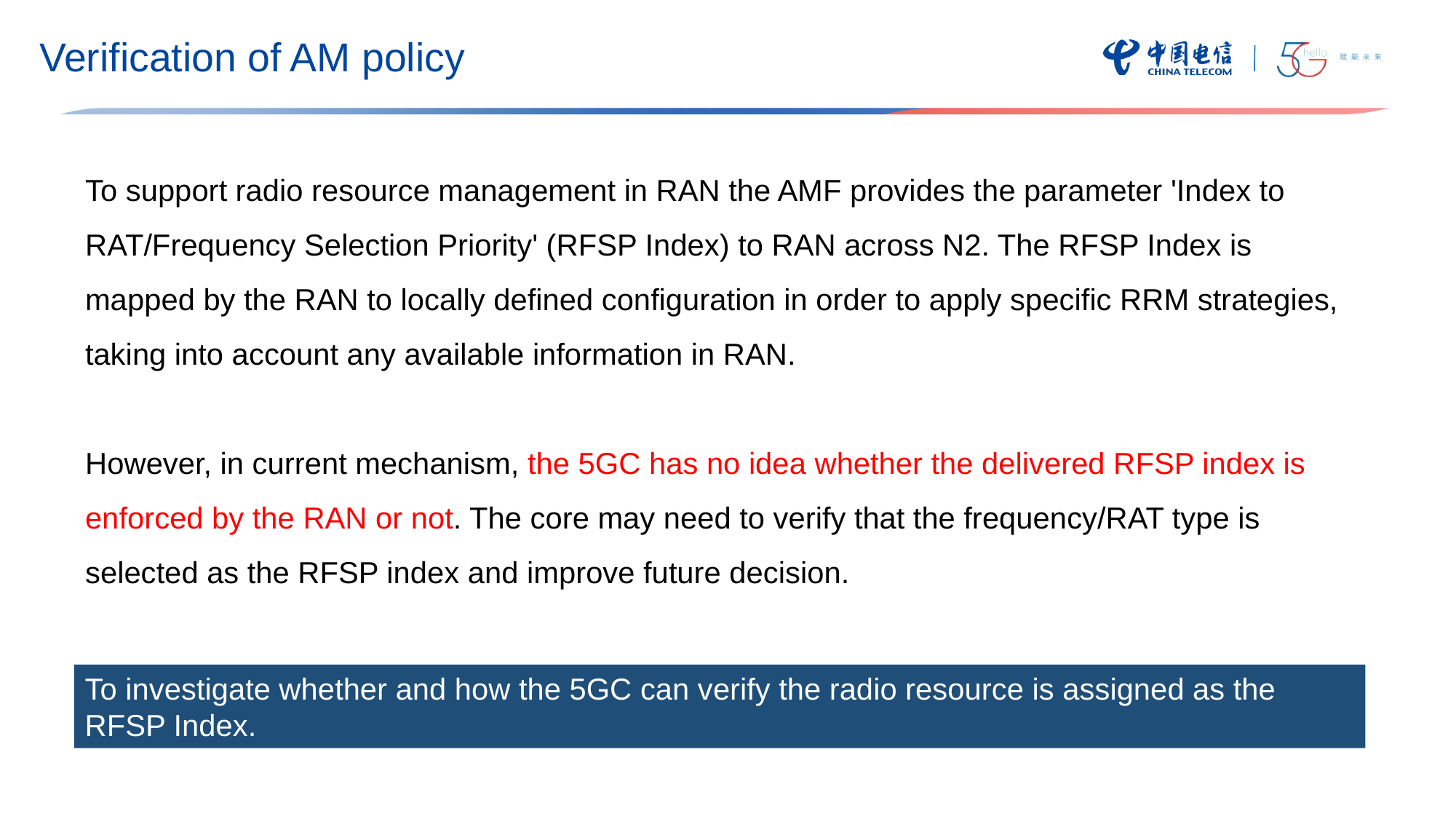

Verification of AM policy
To support radio resource management in RAN the AMF provides the parameter 'Index to RAT/Frequency Selection Priority' (RFSP Index) to RAN across N2. The RFSP Index is mapped by the RAN to locally defined configuration in order to apply specific RRM strategies, taking into account any available information in RAN.

However, in current mechanism, the 5GC has no idea whether the delivered RFSP index is enforced by the RAN or not. The core may need to verify that the frequency/RAT type is selected as the RFSP index and improve future decision.

To investigate whether and how the 5GC can verify the radio resource is assigned as the RFSP Index.